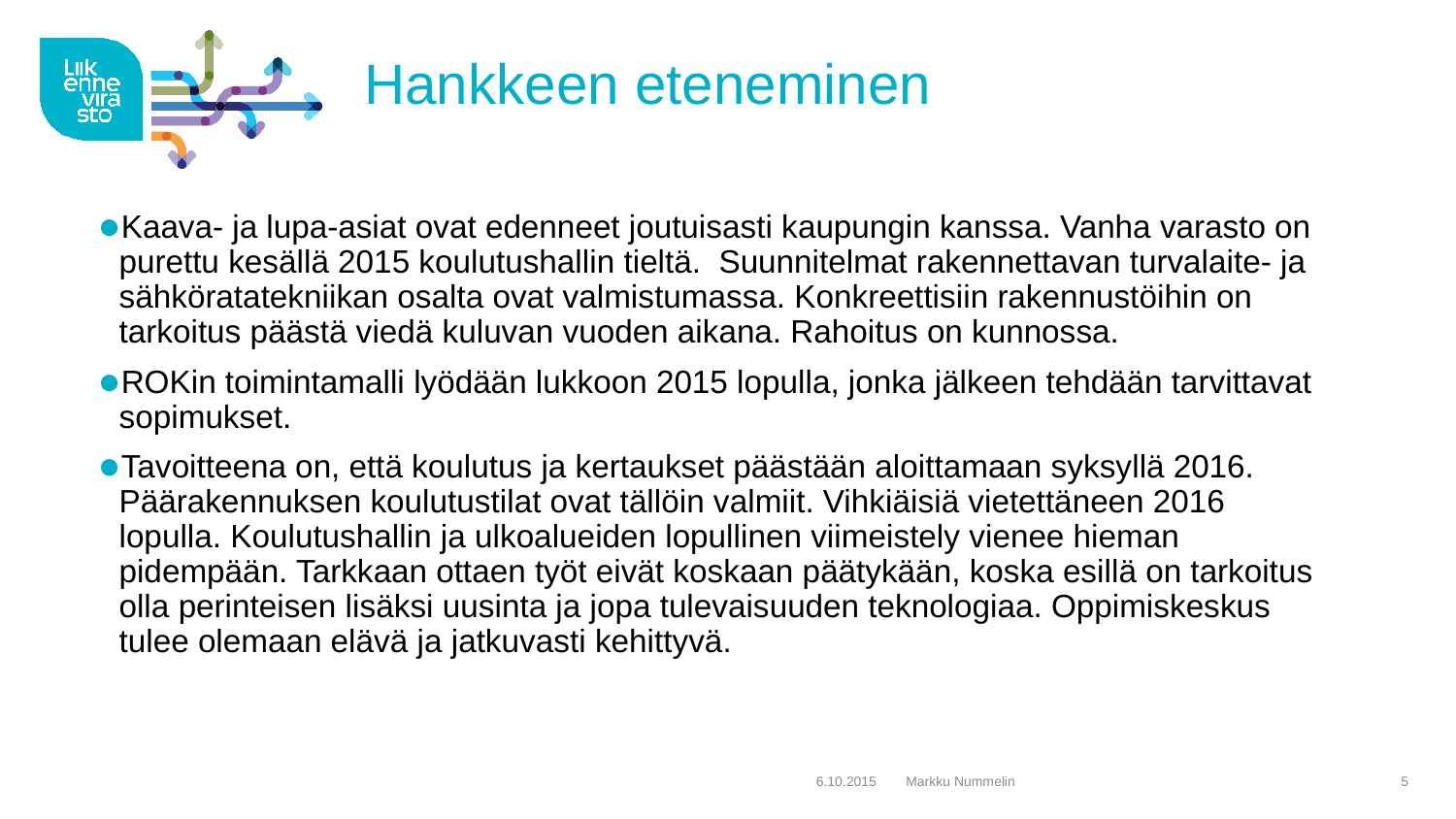

# Hankkeen eteneminen
Kaava- ja lupa-asiat ovat edenneet joutuisasti kaupungin kanssa. Vanha varasto on purettu kesällä 2015 koulutushallin tieltä.  Suunnitelmat rakennettavan turvalaite- ja sähköratatekniikan osalta ovat valmistumassa. Konkreettisiin rakennustöihin on tarkoitus päästä viedä kuluvan vuoden aikana. Rahoitus on kunnossa.
ROKin toimintamalli lyödään lukkoon 2015 lopulla, jonka jälkeen tehdään tarvittavat sopimukset.
Tavoitteena on, että koulutus ja kertaukset päästään aloittamaan syksyllä 2016.  Päärakennuksen koulutustilat ovat tällöin valmiit. Vihkiäisiä vietettäneen 2016 lopulla. Koulutushallin ja ulkoalueiden lopullinen viimeistely vienee hieman pidempään. Tarkkaan ottaen työt eivät koskaan päätykään, koska esillä on tarkoitus olla perinteisen lisäksi uusinta ja jopa tulevaisuuden teknologiaa. Oppimiskeskus tulee olemaan elävä ja jatkuvasti kehittyvä.

6.10.2015
Markku Nummelin
5